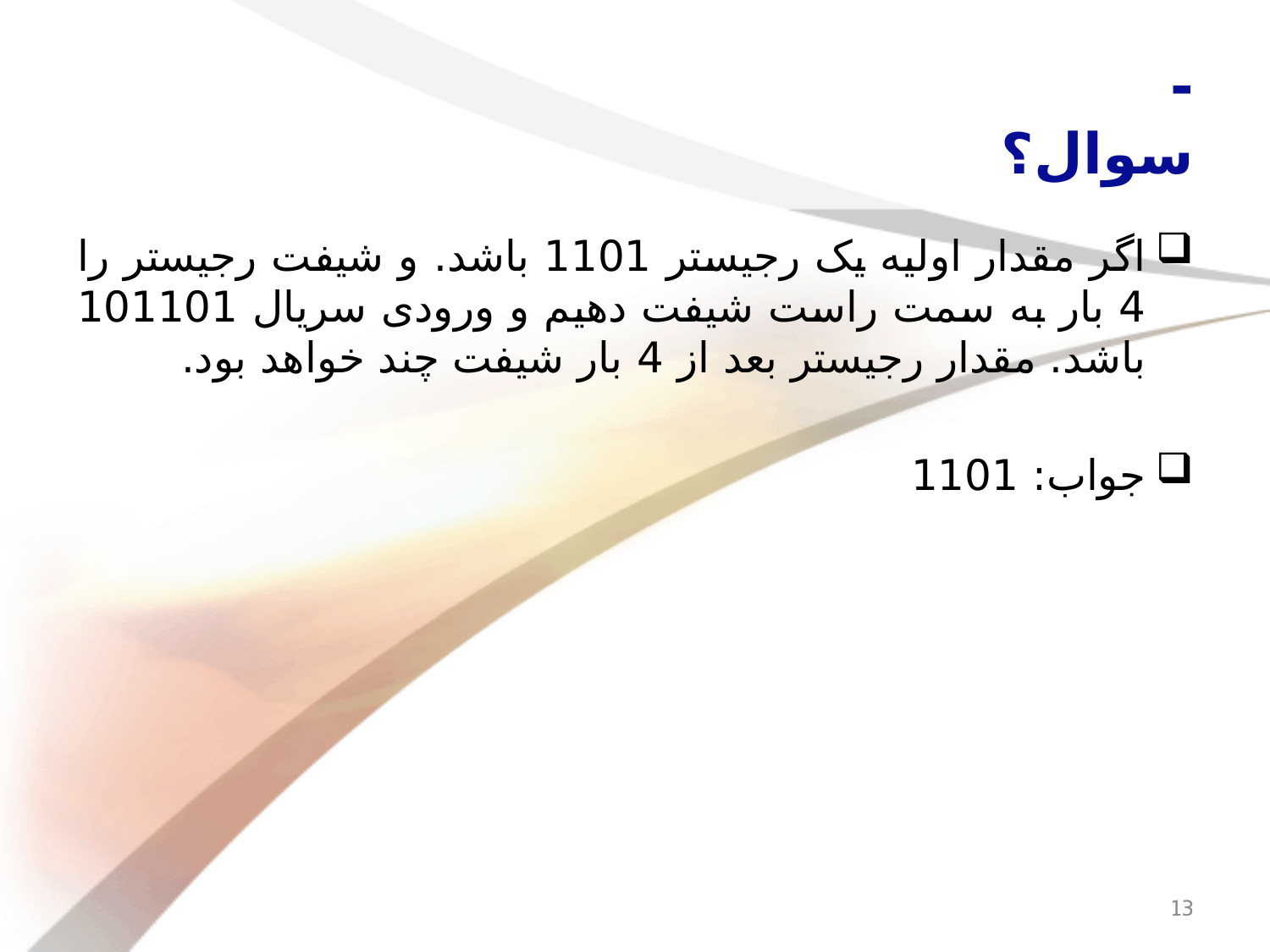

# - سوال؟
اگر مقدار اولیه یک رجیستر 1101 باشد. و شیفت رجیستر را 4 بار به سمت راست شیفت دهیم و ورودی سریال 101101 باشد. مقدار رجیستر بعد از 4 بار شیفت چند خواهد بود.

جواب: 1101
13